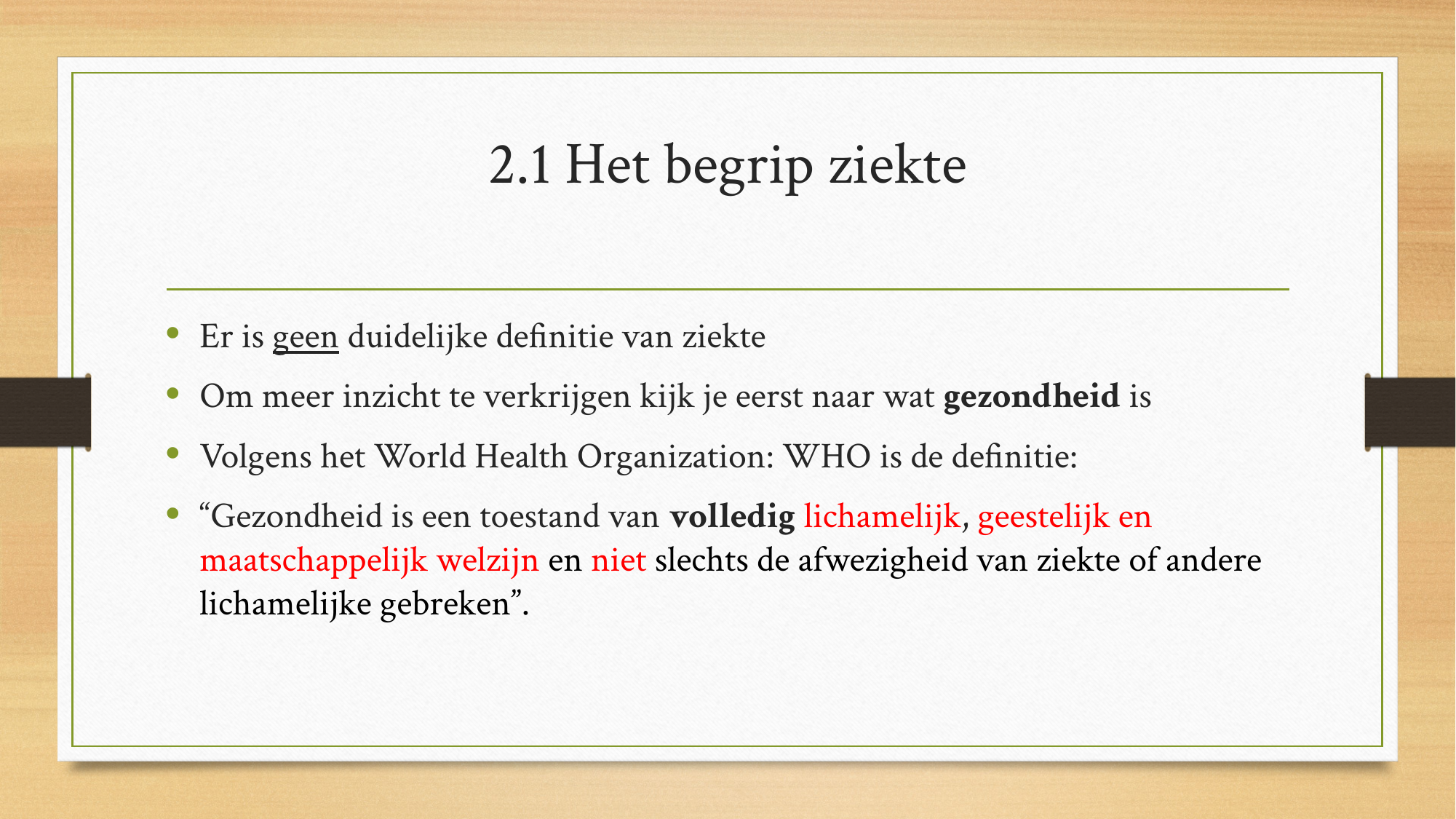

# 2.1 Het begrip ziekte
Er is geen duidelijke definitie van ziekte
Om meer inzicht te verkrijgen kijk je eerst naar wat gezondheid is
Volgens het World Health Organization: WHO is de definitie:
“Gezondheid is een toestand van volledig lichamelijk, geestelijk en maatschappelijk welzijn en niet slechts de afwezigheid van ziekte of andere lichamelijke gebreken”.